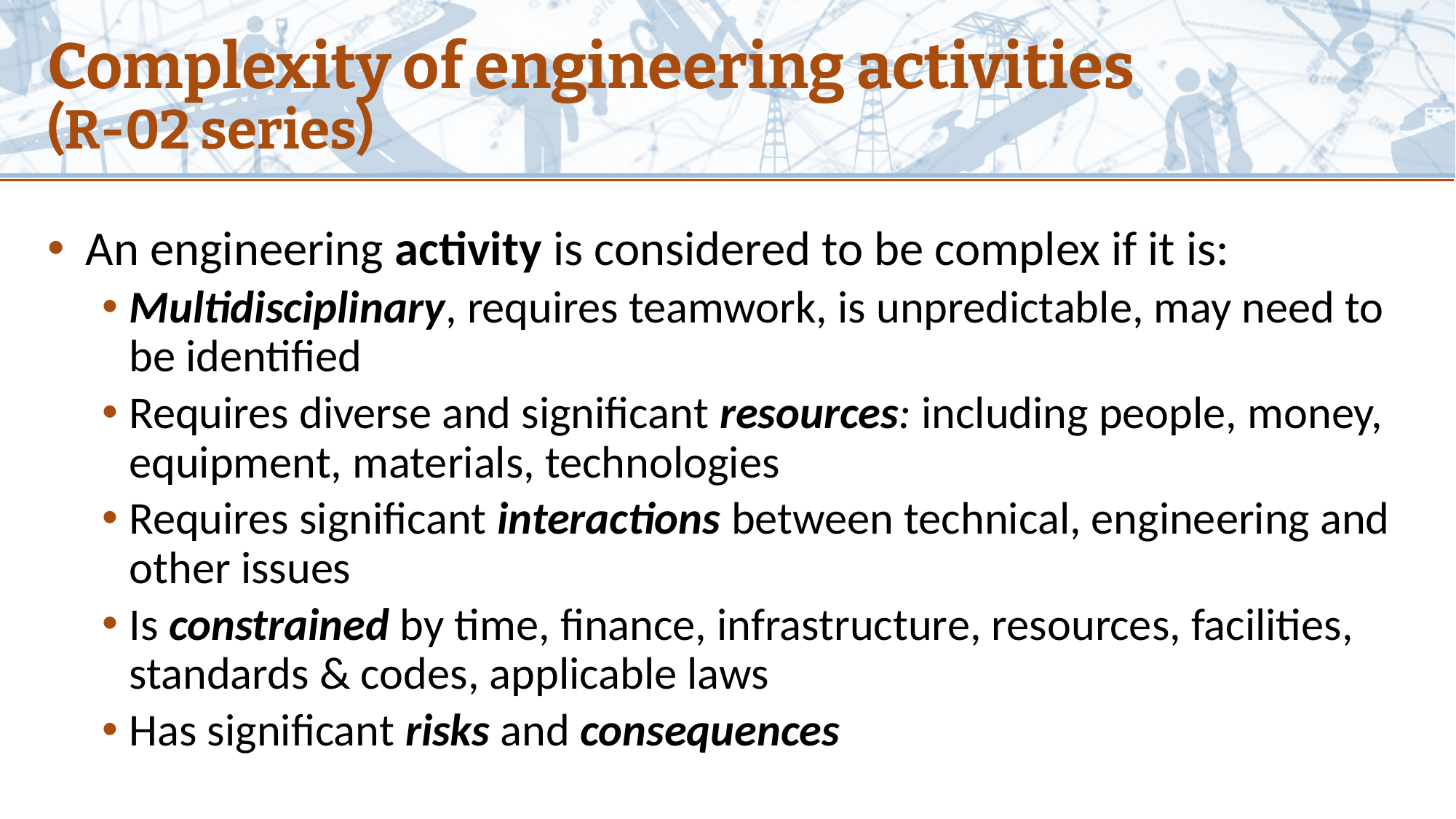

# Complexity of engineering activities (R-02 series)
 An engineering activity is considered to be complex if it is:
Multidisciplinary, requires teamwork, is unpredictable, may need to be identified
Requires diverse and significant resources: including people, money, equipment, materials, technologies
Requires significant interactions between technical, engineering and other issues
Is constrained by time, finance, infrastructure, resources, facilities, standards & codes, applicable laws
Has significant risks and consequences